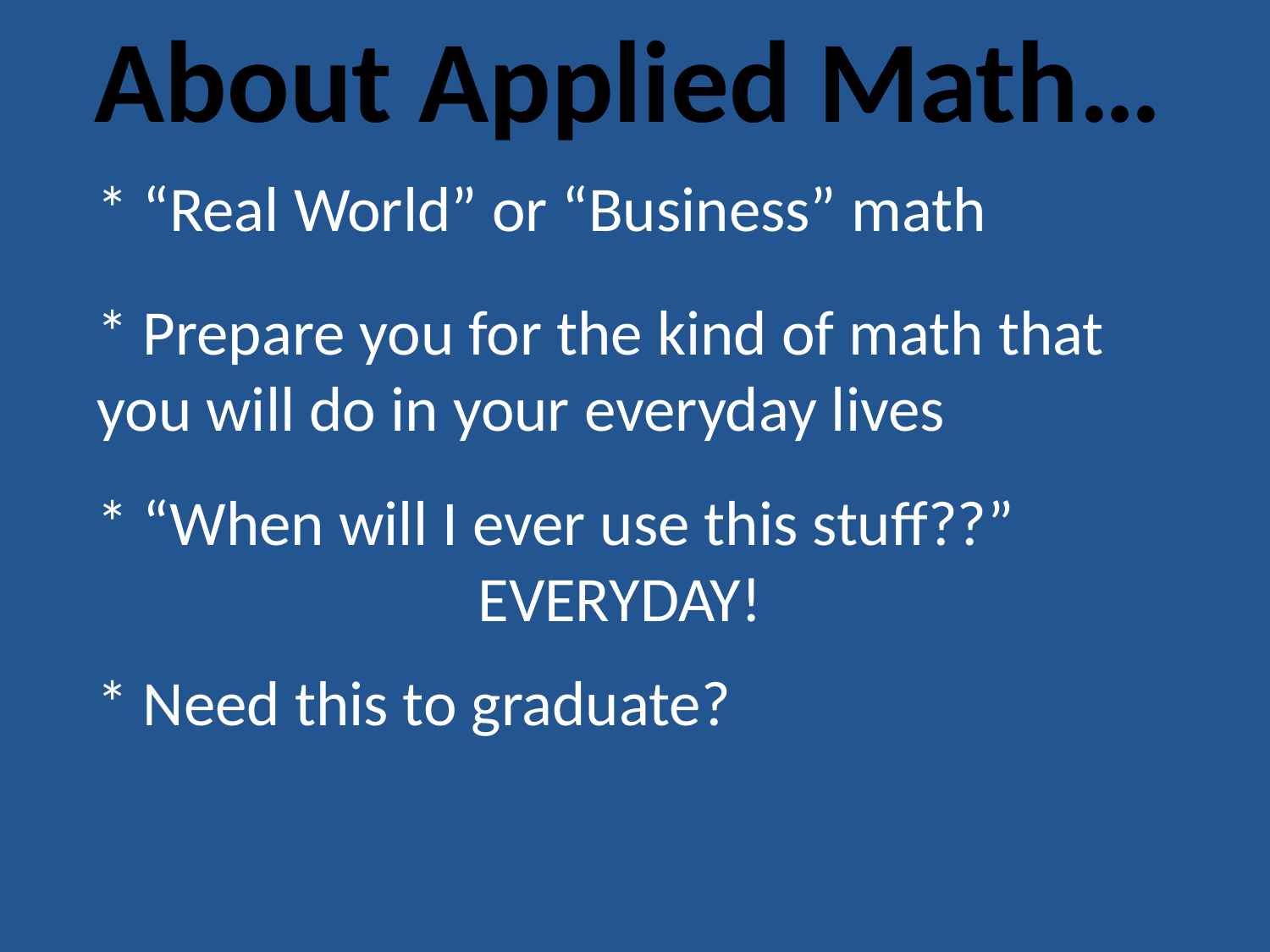

About Applied Math…
* “Real World” or “Business” math
* Prepare you for the kind of math that you will do in your everyday lives
* “When will I ever use this stuff??”
 			EVERYDAY!
* Need this to graduate?